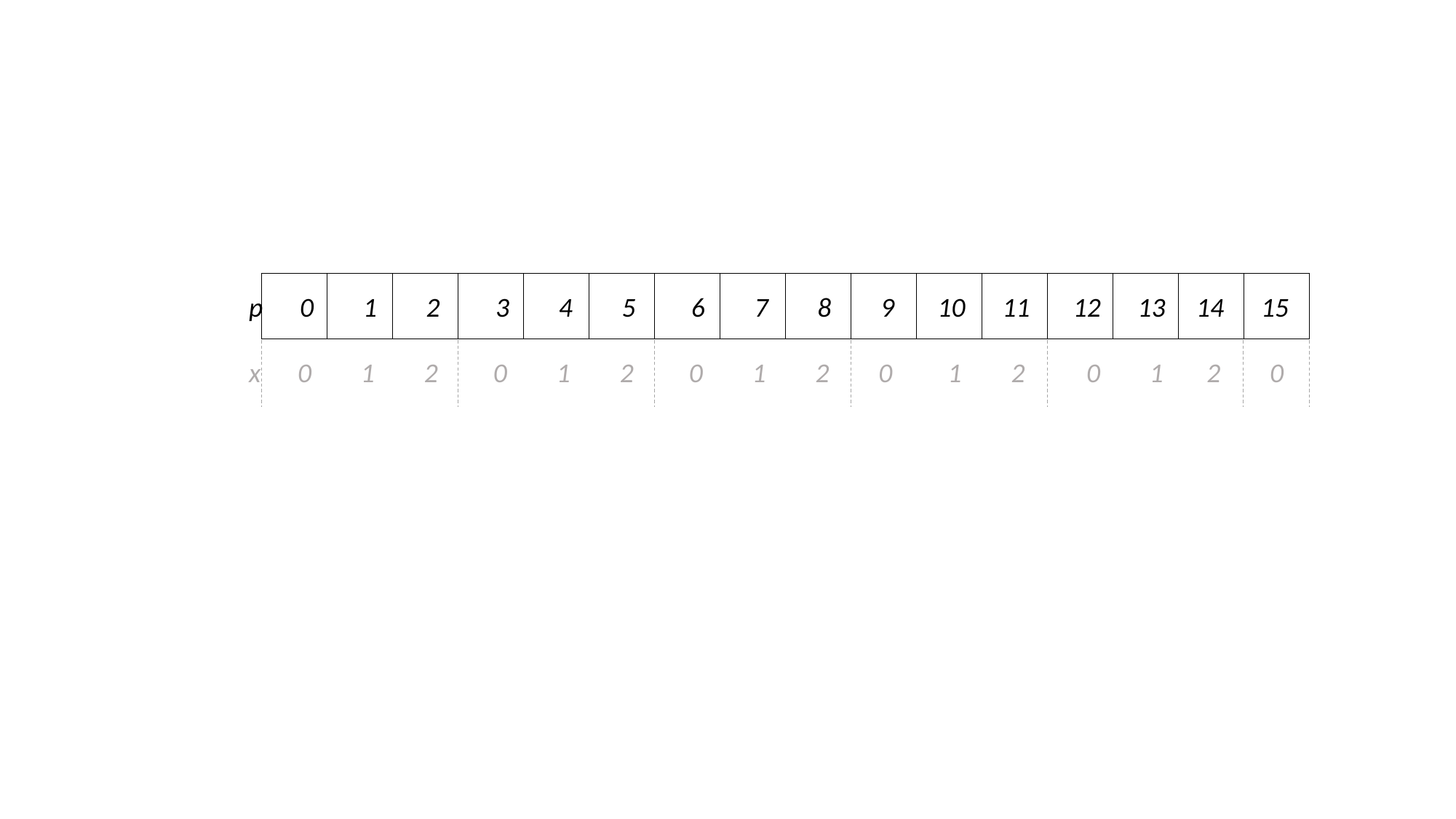

|  |  |  |  |  |  |  |  |  |  |  |  |  |  |  |  |
| --- | --- | --- | --- | --- | --- | --- | --- | --- | --- | --- | --- | --- | --- | --- | --- |
p      0        1        2         3        4        5         6        7        8        9       10      11       12      13     14      15

x      0        1        2         0        1        2         0        1        2        0         1        2          0        1       2        0